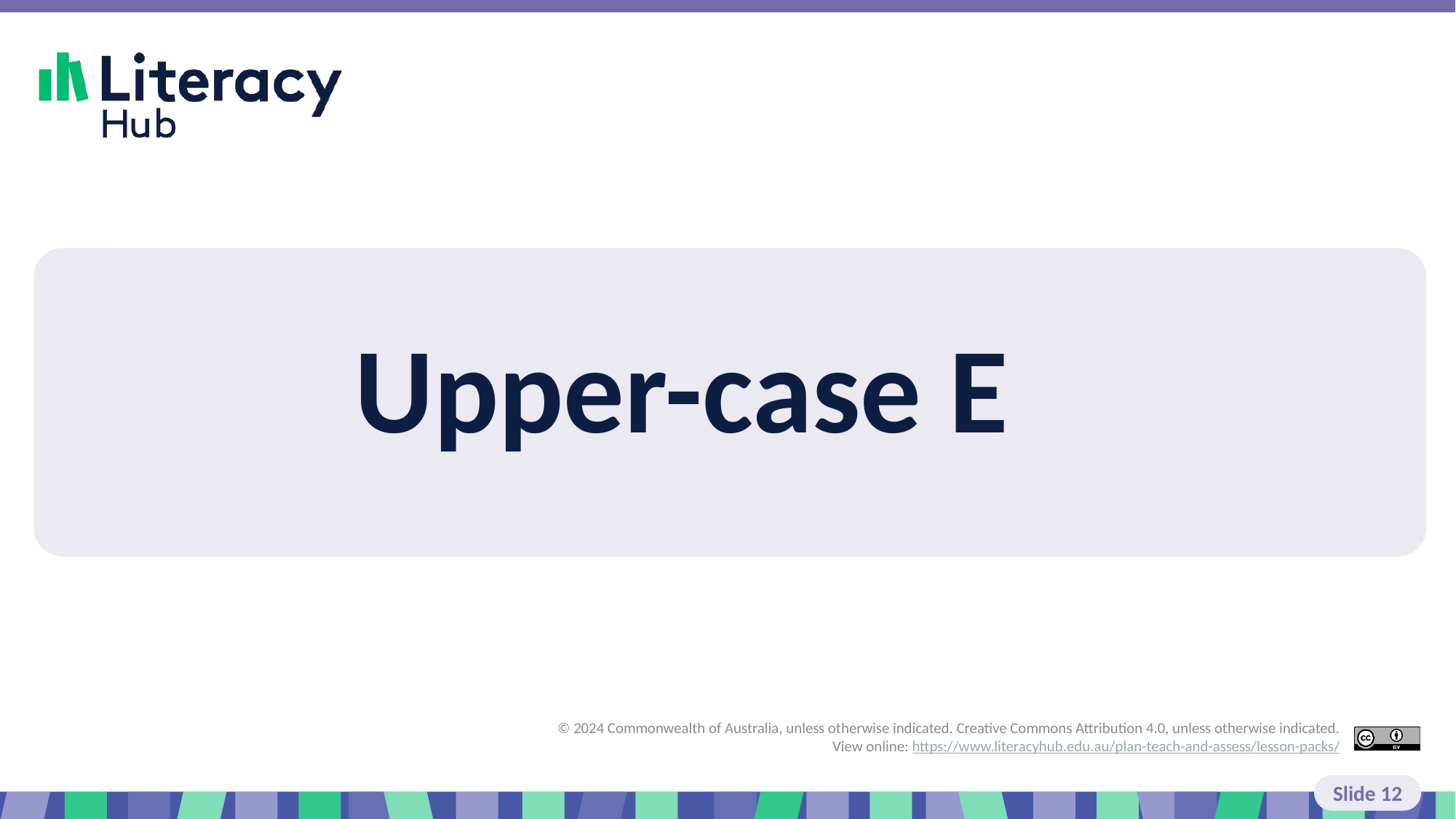

# Slide 12 Upper-case E
Upper-case E